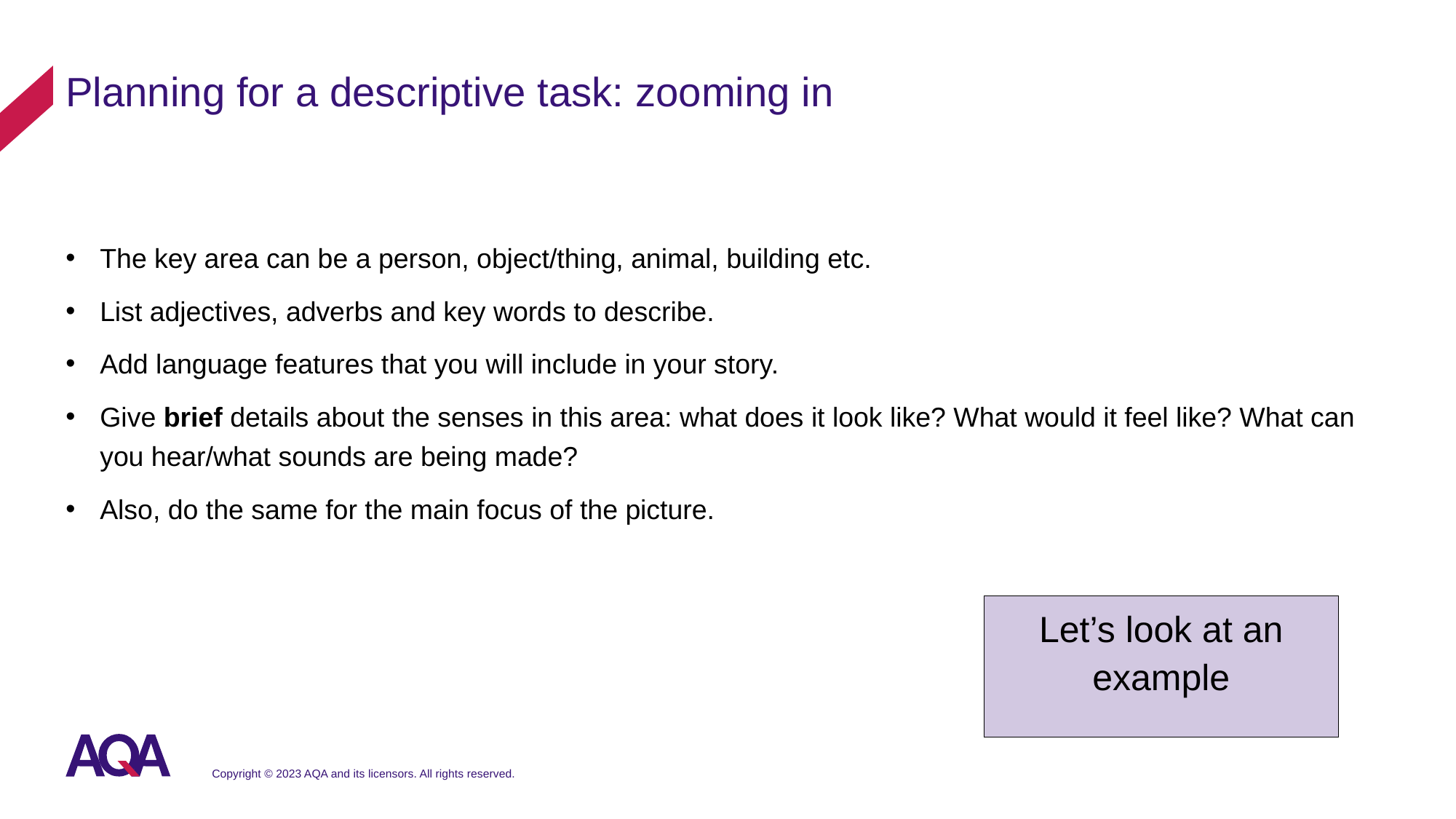

# Planning for a descriptive task: zooming in
The key area can be a person, object/thing, animal, building etc.
List adjectives, adverbs and key words to describe.
Add language features that you will include in your story.
Give brief details about the senses in this area: what does it look like? What would it feel like? What can you hear/what sounds are being made?
Also, do the same for the main focus of the picture.

Let’s look at an example
Copyright © 2023 AQA and its licensors. All rights reserved.